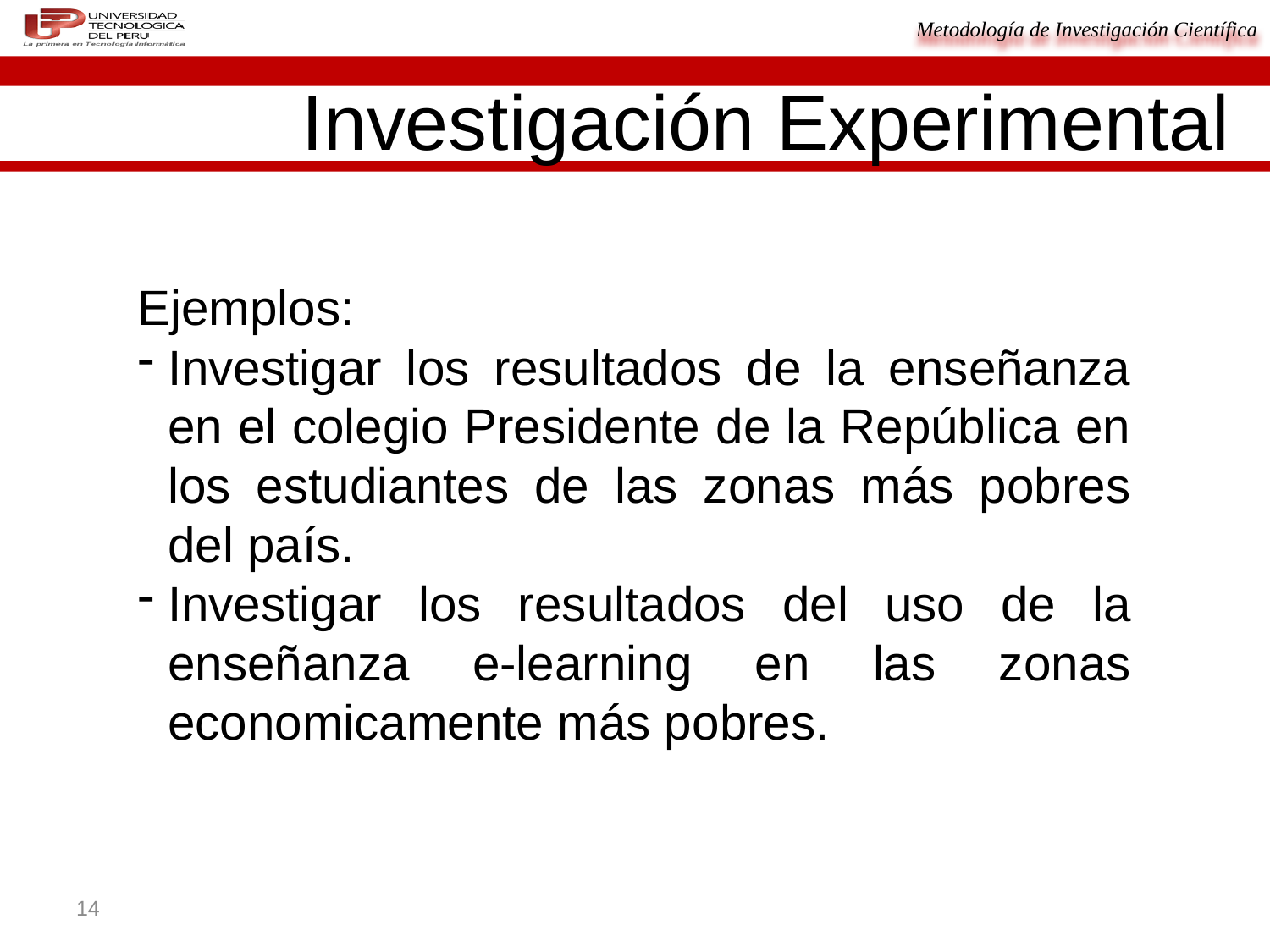

Investigación Experimental
Ejemplos:
Investigar los resultados de la enseñanza en el colegio Presidente de la República en los estudiantes de las zonas más pobres del país.
Investigar los resultados del uso de la enseñanza e-learning en las zonas economicamente más pobres.

.

14